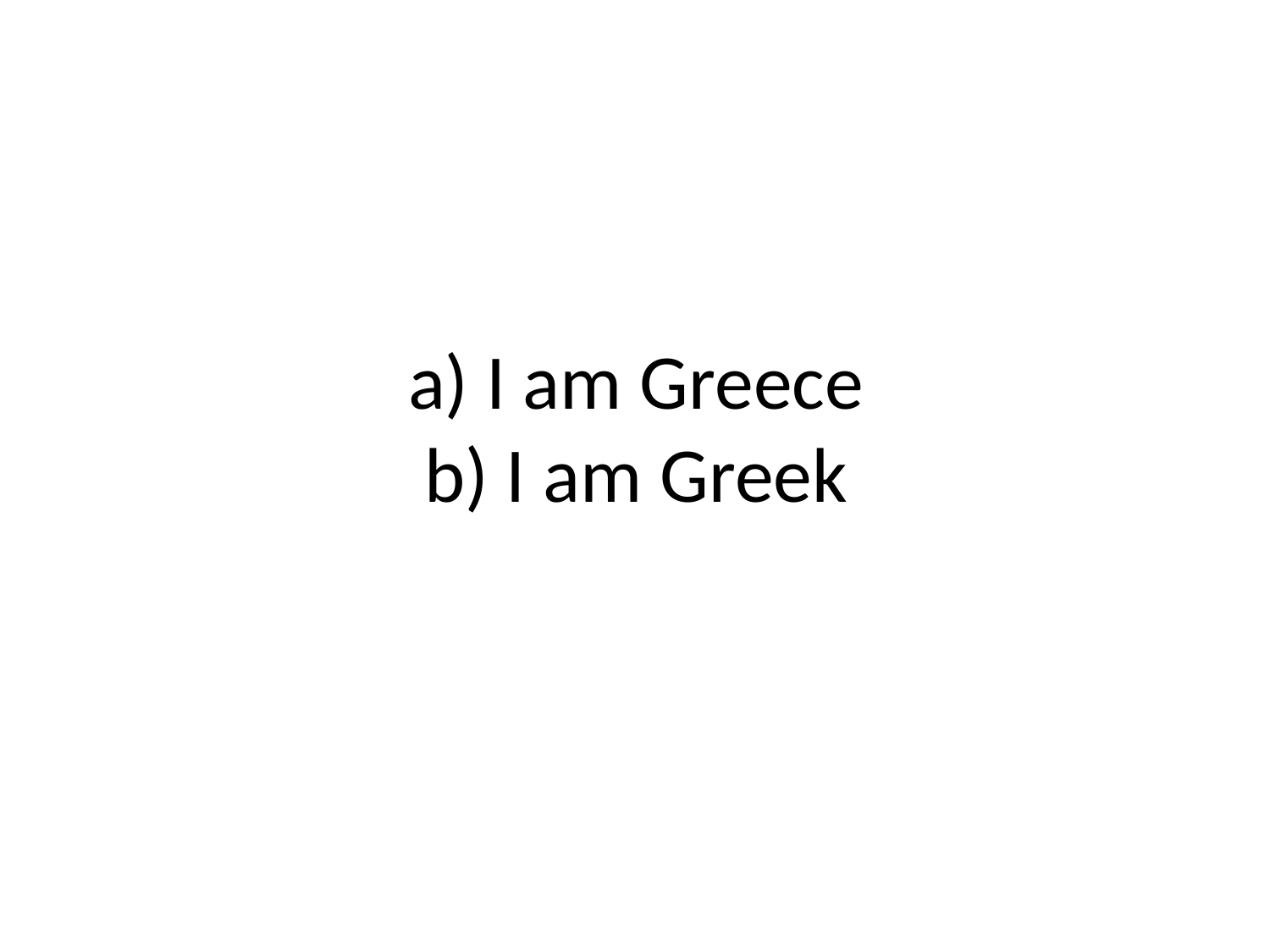

# a) I am Greece b) I am Greek